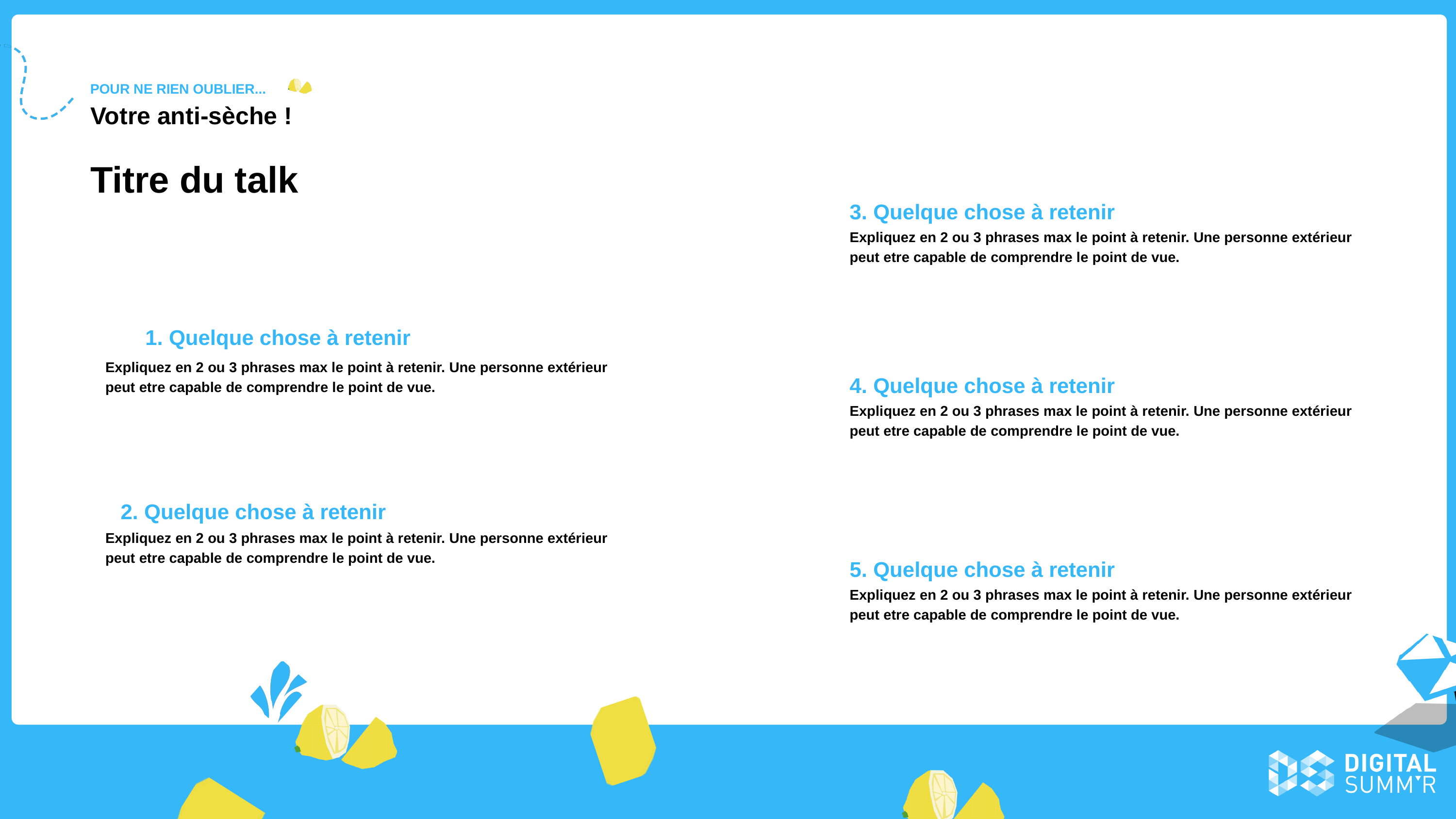

POUR NE RIEN OUBLIER...

Votre anti-sèche !
Titre du talk
3. Quelque chose à retenir
Expliquez en 2 ou 3 phrases max le point à retenir. Une personne extérieur peut etre capable de comprendre le point de vue.
1. Quelque chose à retenir
Expliquez en 2 ou 3 phrases max le point à retenir. Une personne extérieur peut etre capable de comprendre le point de vue.
4. Quelque chose à retenir
Expliquez en 2 ou 3 phrases max le point à retenir. Une personne extérieur peut etre capable de comprendre le point de vue.
2. Quelque chose à retenir
Expliquez en 2 ou 3 phrases max le point à retenir. Une personne extérieur peut etre capable de comprendre le point de vue.
5. Quelque chose à retenir
Expliquez en 2 ou 3 phrases max le point à retenir. Une personne extérieur peut etre capable de comprendre le point de vue.